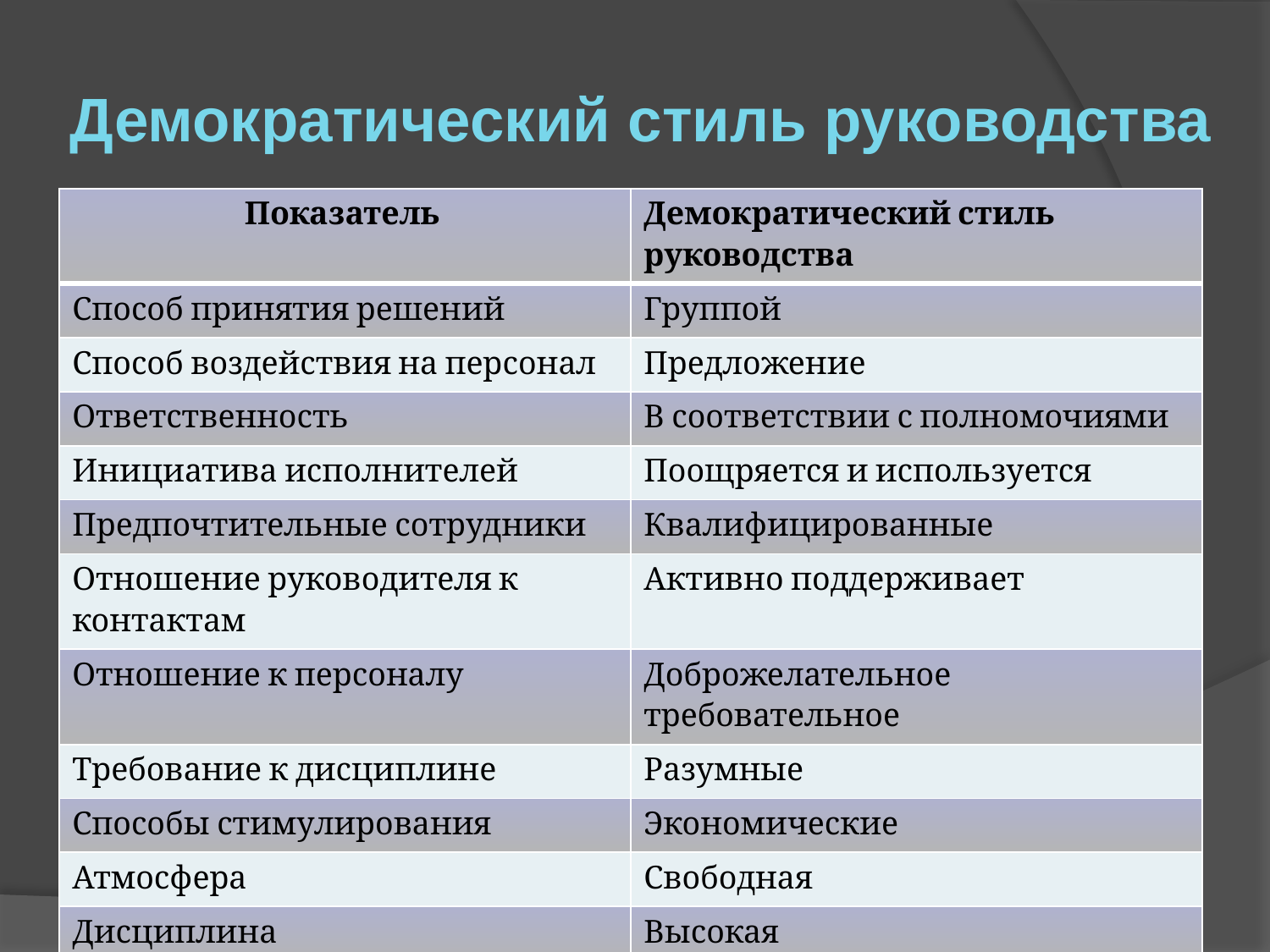

# Демократический стиль руководства
| Показатель | Демократический стиль руководства |
| --- | --- |
| Способ принятия решений | Группой |
| Способ воздействия на персонал | Предложение |
| Ответственность | В соответствии с полномочиями |
| Инициатива исполнителей | Поощряется и используется |
| Предпочтительные сотрудники | Квалифицированные |
| Отношение руководителя к контактам | Активно поддерживает |
| Отношение к персоналу | Доброжелательное требовательное |
| Требование к дисциплине | Разумные |
| Способы стимулирования | Экономические |
| Атмосфера | Свободная |
| Дисциплина | Высокая |
| Интерес к работе | Высокий |
| Особенности процесса труда | Высокое качество |